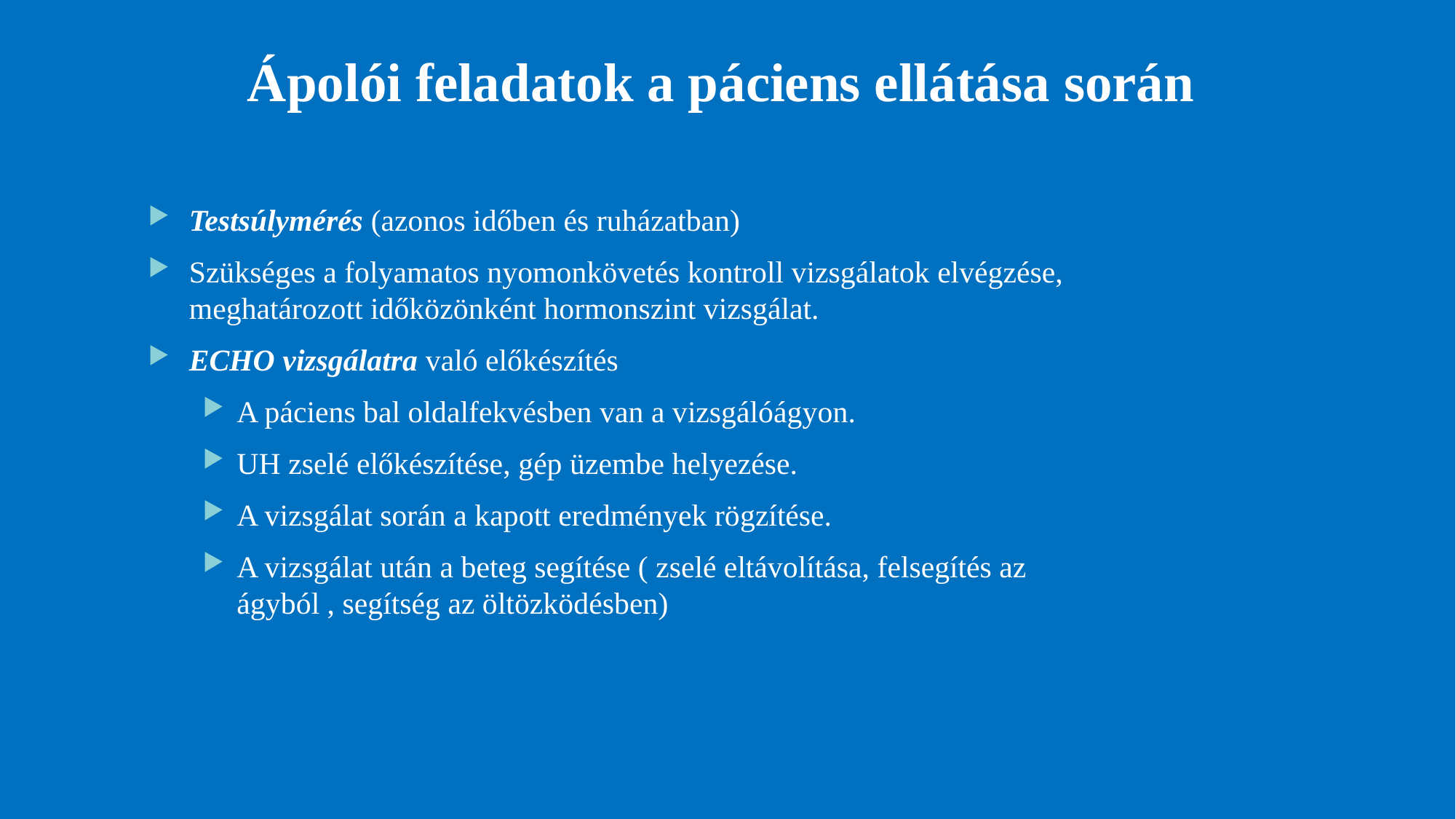

# Ápolói feladatok a páciens ellátása során
Testsúlymérés (azonos időben és ruházatban)
Szükséges a folyamatos nyomonkövetés kontroll vizsgálatok elvégzése, meghatározott időközönként hormonszint vizsgálat.
ECHO vizsgálatra való előkészítés
A páciens bal oldalfekvésben van a vizsgálóágyon.
UH zselé előkészítése, gép üzembe helyezése.
A vizsgálat során a kapott eredmények rögzítése.
A vizsgálat után a beteg segítése ( zselé eltávolítása, felsegítés az ágyból , segítség az öltözködésben)